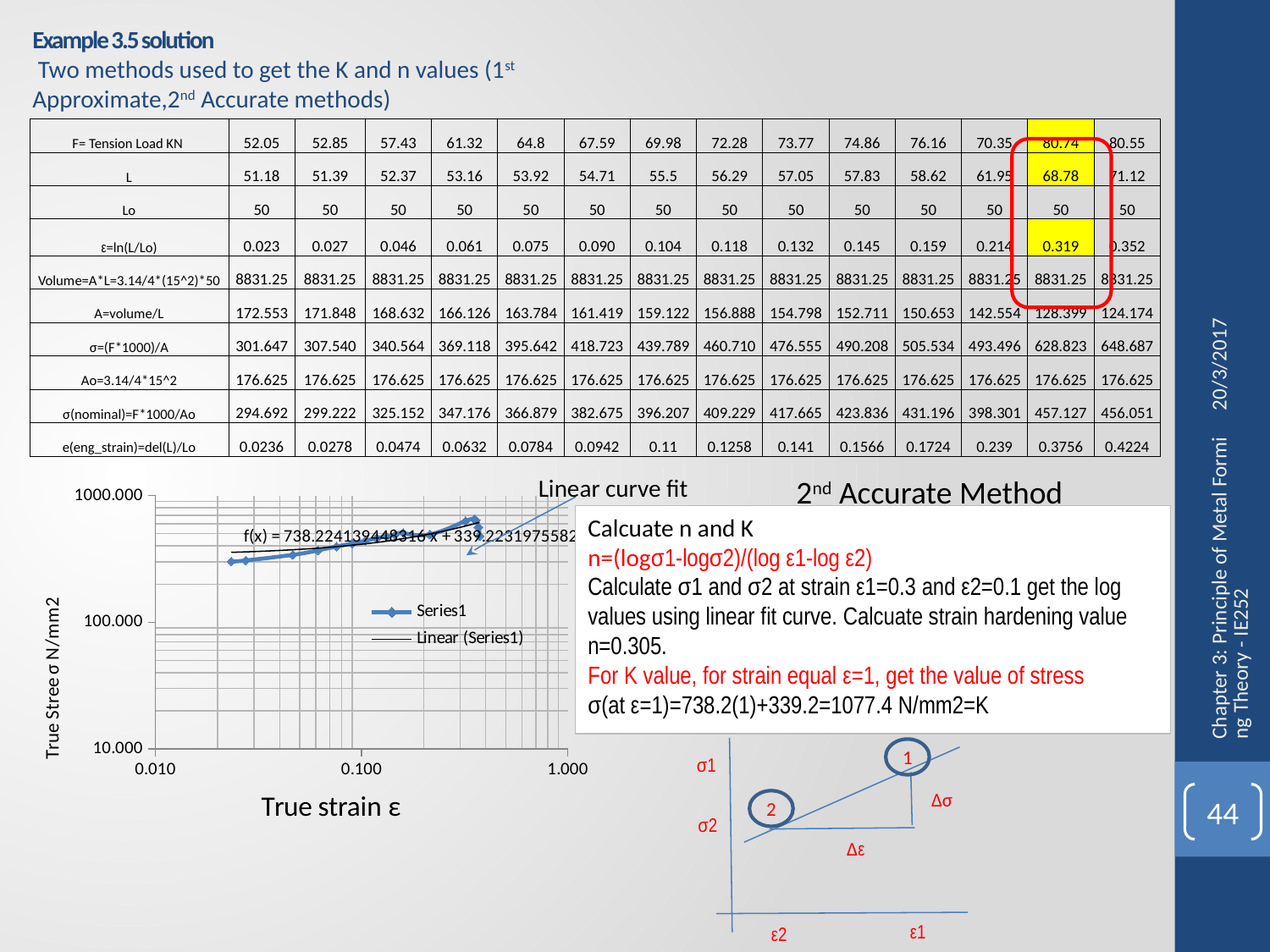

Example 3.5 solution
 Two methods used to get the K and n values (1st Approximate,2nd Accurate methods)

| F= Tension Load KN | 52.05 | 52.85 | 57.43 | 61.32 | 64.8 | 67.59 | 69.98 | 72.28 | 73.77 | 74.86 | 76.16 | 70.35 | 80.74 | 80.55 |
| --- | --- | --- | --- | --- | --- | --- | --- | --- | --- | --- | --- | --- | --- | --- |
| L | 51.18 | 51.39 | 52.37 | 53.16 | 53.92 | 54.71 | 55.5 | 56.29 | 57.05 | 57.83 | 58.62 | 61.95 | 68.78 | 71.12 |
| Lo | 50 | 50 | 50 | 50 | 50 | 50 | 50 | 50 | 50 | 50 | 50 | 50 | 50 | 50 |
| ε=ln(L/Lo) | 0.023 | 0.027 | 0.046 | 0.061 | 0.075 | 0.090 | 0.104 | 0.118 | 0.132 | 0.145 | 0.159 | 0.214 | 0.319 | 0.352 |
| Volume=A\*L=3.14/4\*(15^2)\*50 | 8831.25 | 8831.25 | 8831.25 | 8831.25 | 8831.25 | 8831.25 | 8831.25 | 8831.25 | 8831.25 | 8831.25 | 8831.25 | 8831.25 | 8831.25 | 8831.25 |
| A=volume/L | 172.553 | 171.848 | 168.632 | 166.126 | 163.784 | 161.419 | 159.122 | 156.888 | 154.798 | 152.711 | 150.653 | 142.554 | 128.399 | 124.174 |
| σ=(F\*1000)/A | 301.647 | 307.540 | 340.564 | 369.118 | 395.642 | 418.723 | 439.789 | 460.710 | 476.555 | 490.208 | 505.534 | 493.496 | 628.823 | 648.687 |
| Ao=3.14/4\*15^2 | 176.625 | 176.625 | 176.625 | 176.625 | 176.625 | 176.625 | 176.625 | 176.625 | 176.625 | 176.625 | 176.625 | 176.625 | 176.625 | 176.625 |
| σ(nominal)=F\*1000/Ao | 294.692 | 299.222 | 325.152 | 347.176 | 366.879 | 382.675 | 396.207 | 409.229 | 417.665 | 423.836 | 431.196 | 398.301 | 457.127 | 456.051 |
| e(eng\_strain)=del(L)/Lo | 0.0236 | 0.0278 | 0.0474 | 0.0632 | 0.0784 | 0.0942 | 0.11 | 0.1258 | 0.141 | 0.1566 | 0.1724 | 0.239 | 0.3756 | 0.4224 |

20/3/2017

Linear curve fit
2nd Accurate Method

### Chart

| Category |  |
|---|---|
Calcuate n and K
n=(logσ1-logσ2)/(log ε1-log ε2)
Calculate σ1 and σ2 at strain ε1=0.3 and ε2=0.1 get the log values using linear fit curve. Calcuate strain hardening value n=0.305.
For K value, for strain equal ε=1, get the value of stress
σ(at ε=1)=738.2(1)+339.2=1077.4 N/mm2=K
Chapter 3: Principle of Metal Forming Theory - IE252
1
σ1
Δσ
2
σ2
Δε
ε1
ε2
44